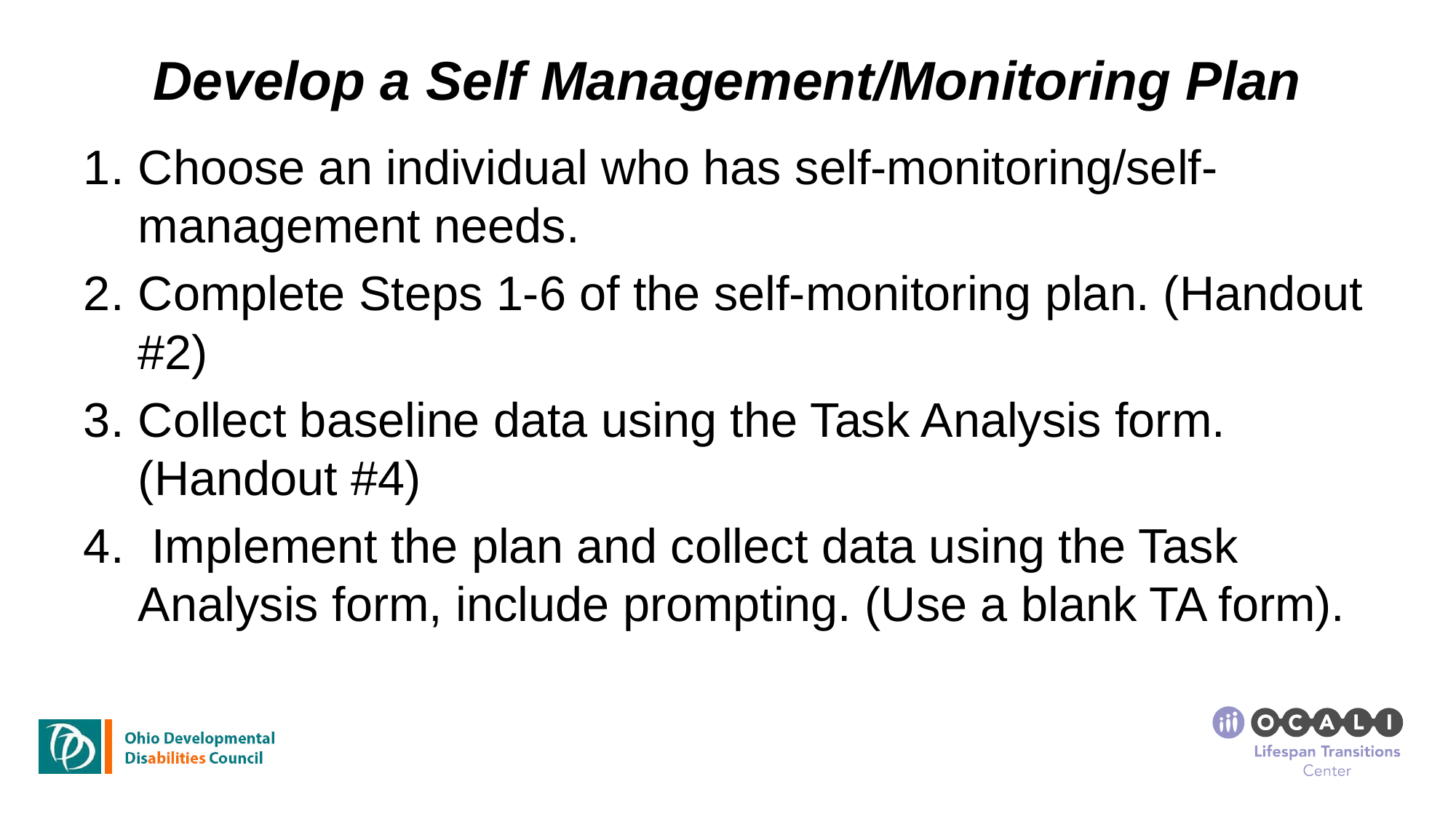

# Develop a Self Management/Monitoring Plan
Choose an individual who has self-monitoring/self-management needs.
Complete Steps 1-6 of the self-monitoring plan. (Handout #2)
Collect baseline data using the Task Analysis form. (Handout #4)
 Implement the plan and collect data using the Task Analysis form, include prompting. (Use a blank TA form).